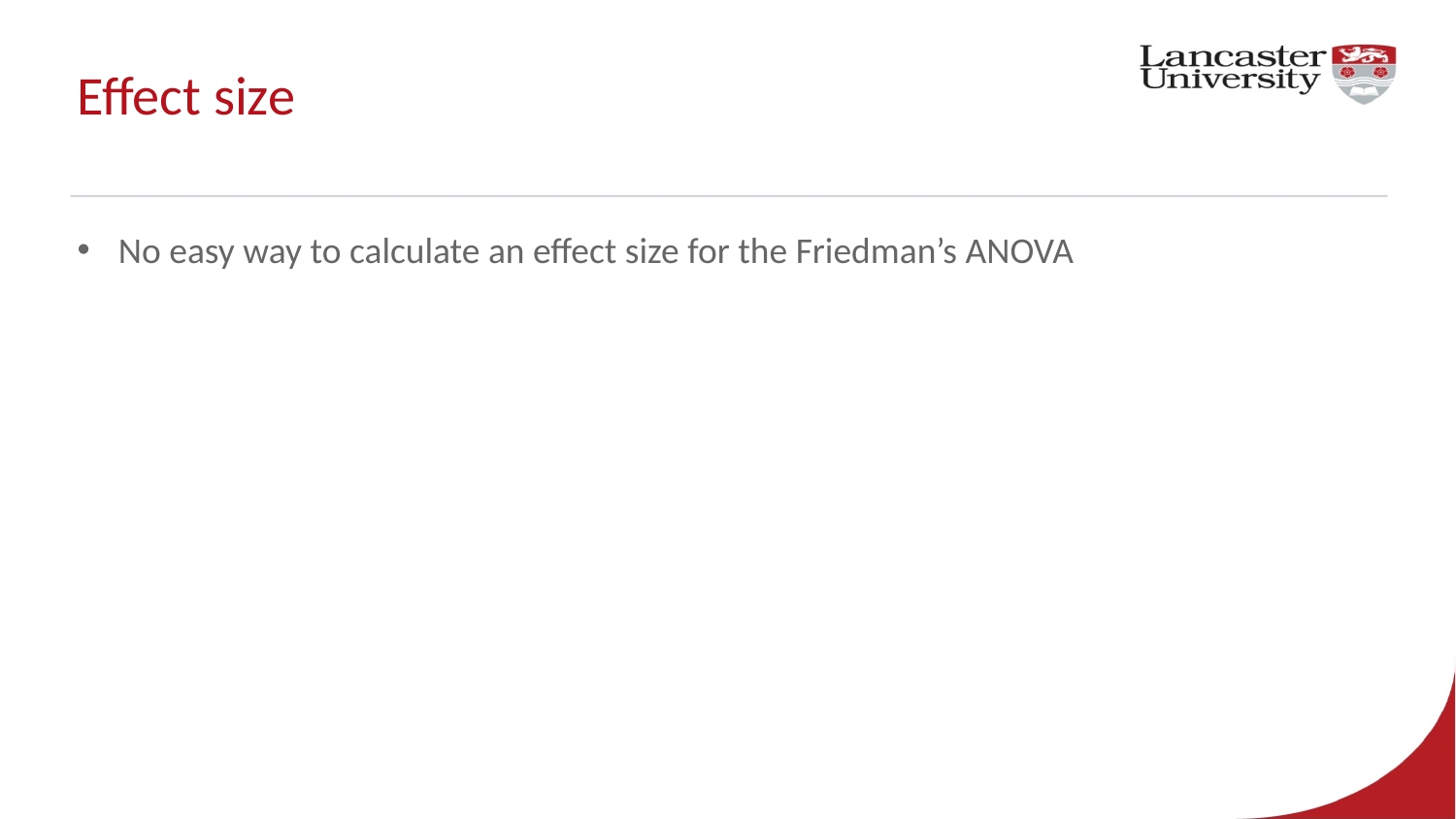

# Effect size
No easy way to calculate an effect size for the Friedman’s ANOVA